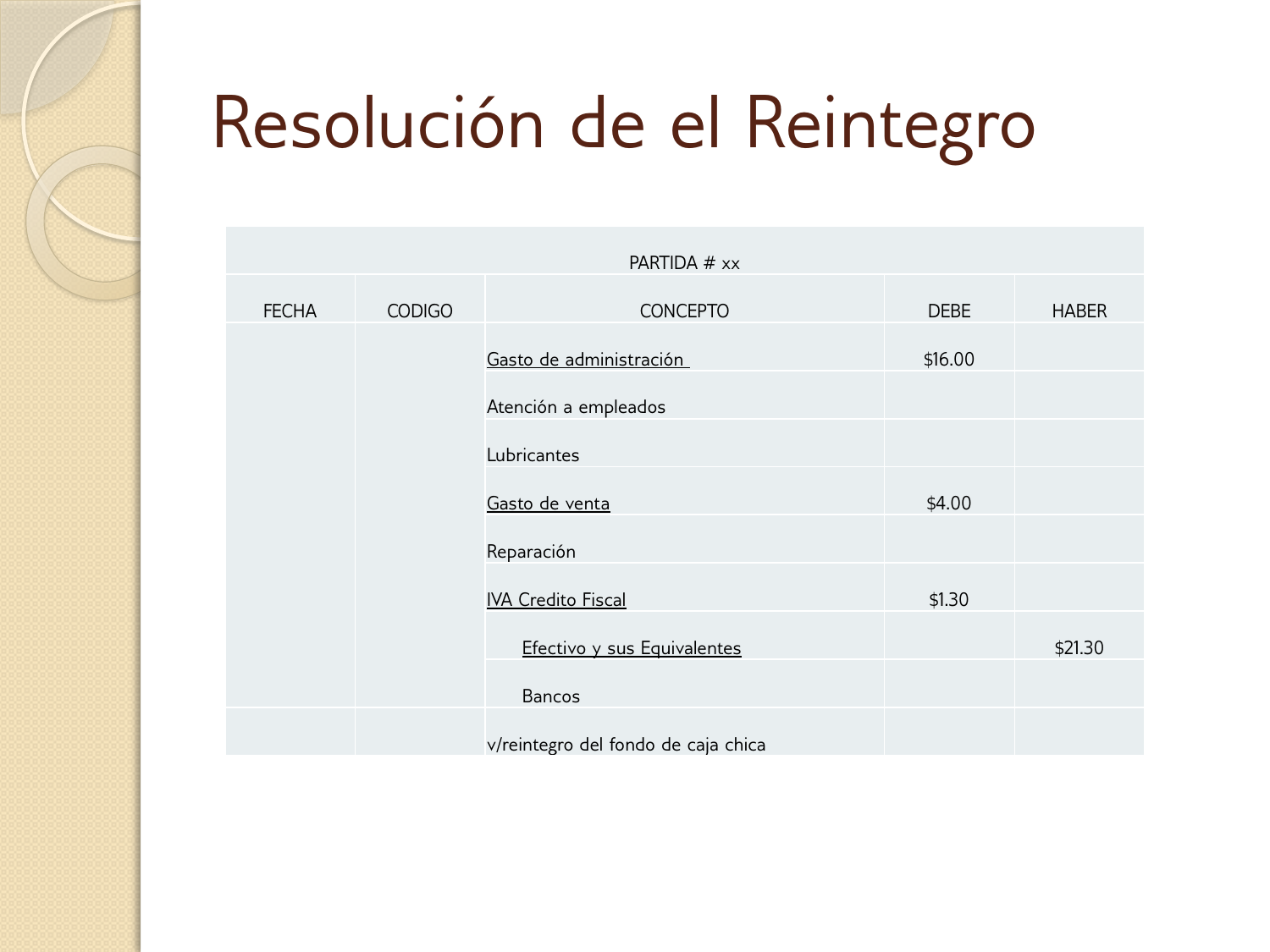

# Resolución de el Reintegro
| PARTIDA # xx |  |  |  |  |
| --- | --- | --- | --- | --- |
| FECHA | CODIGO | CONCEPTO | DEBE | HABER |
|  |  | Gasto de administración | $16.00 |  |
|  |  | Atención a empleados |  |  |
|  |  | Lubricantes |  |  |
|  |  | Gasto de venta | $4.00 |  |
|  |  | Reparación |  |  |
|  |  | IVA Credito Fiscal | $1.30 |  |
|  |  | Efectivo y sus Equivalentes |  | $21.30 |
|  |  | Bancos |  |  |
|  |  | v/reintegro del fondo de caja chica |  |  |